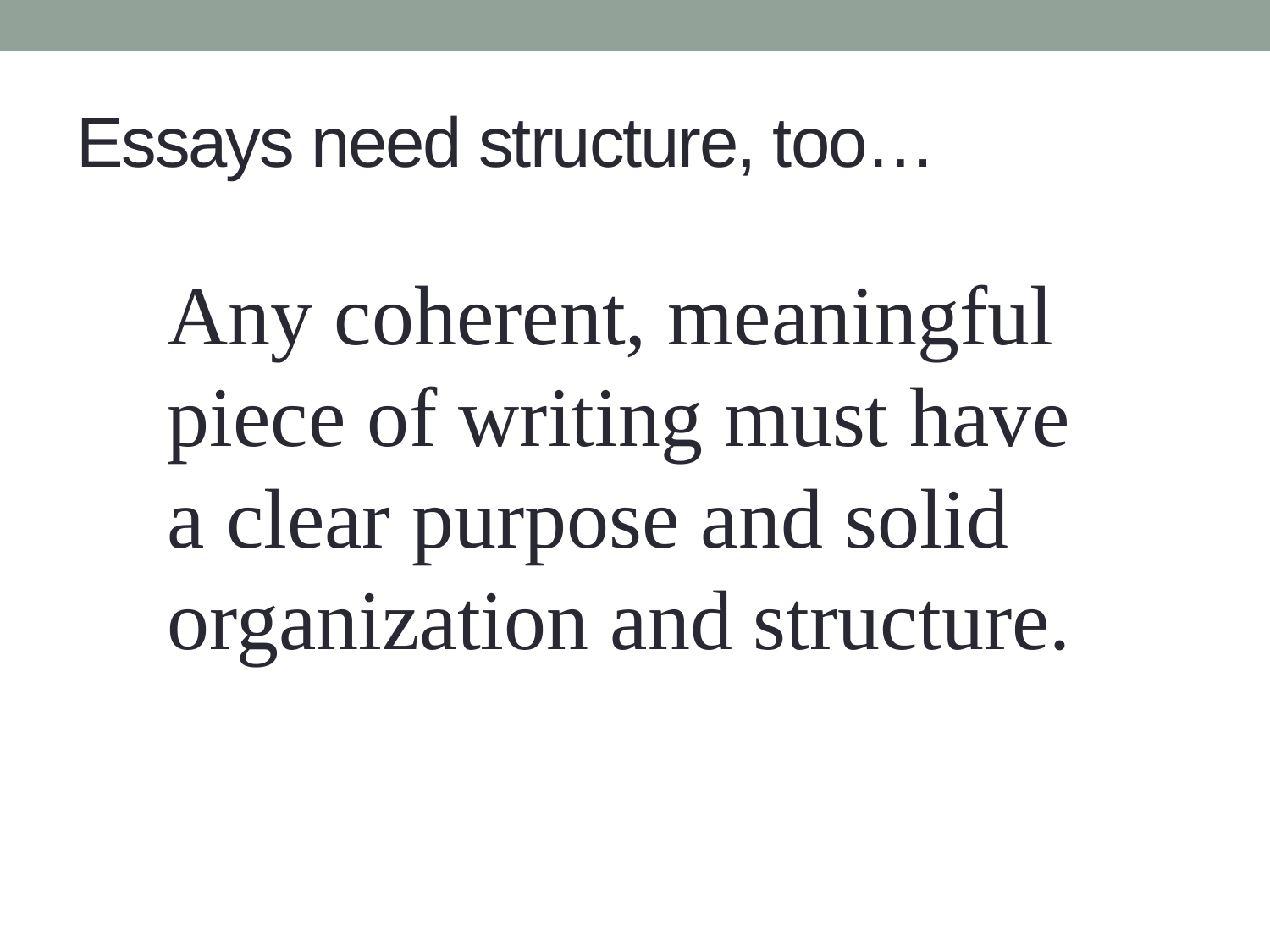

# Essays need structure, too…
Any coherent, meaningful piece of writing must have a clear purpose and solid organization and structure.